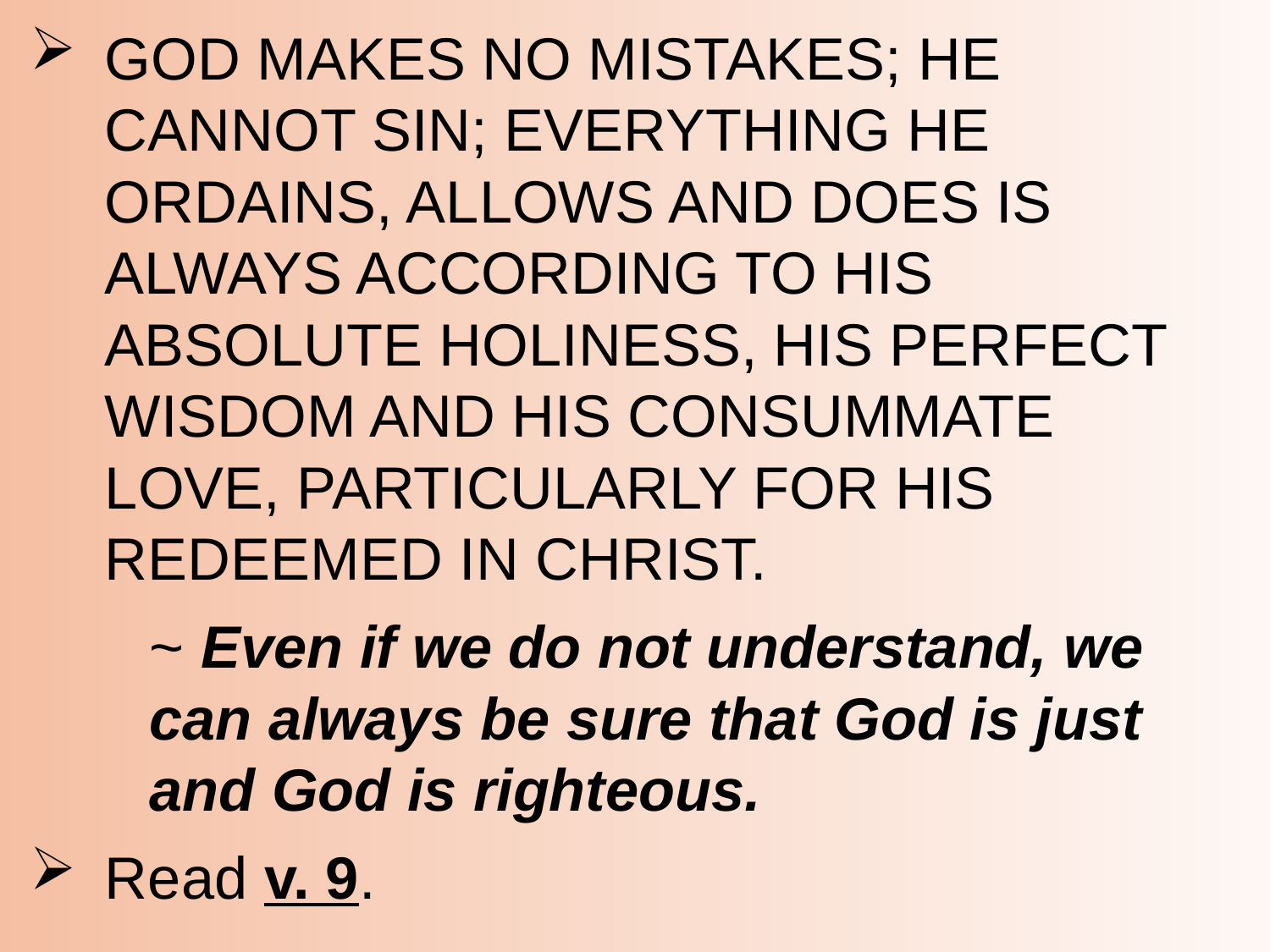

GOD MAKES NO MISTAKES; HE CANNOT SIN; EVERYTHING HE ORDAINS, ALLOWS AND DOES IS ALWAYS ACCORDING TO HIS ABSOLUTE HOLINESS, HIS PERFECT WISDOM AND HIS CONSUMMATE LOVE, PARTICULARLY FOR HIS REDEEMED IN CHRIST.
		~ Even if we do not understand, we 				can always be sure that God is just 				and God is righteous.
Read v. 9.